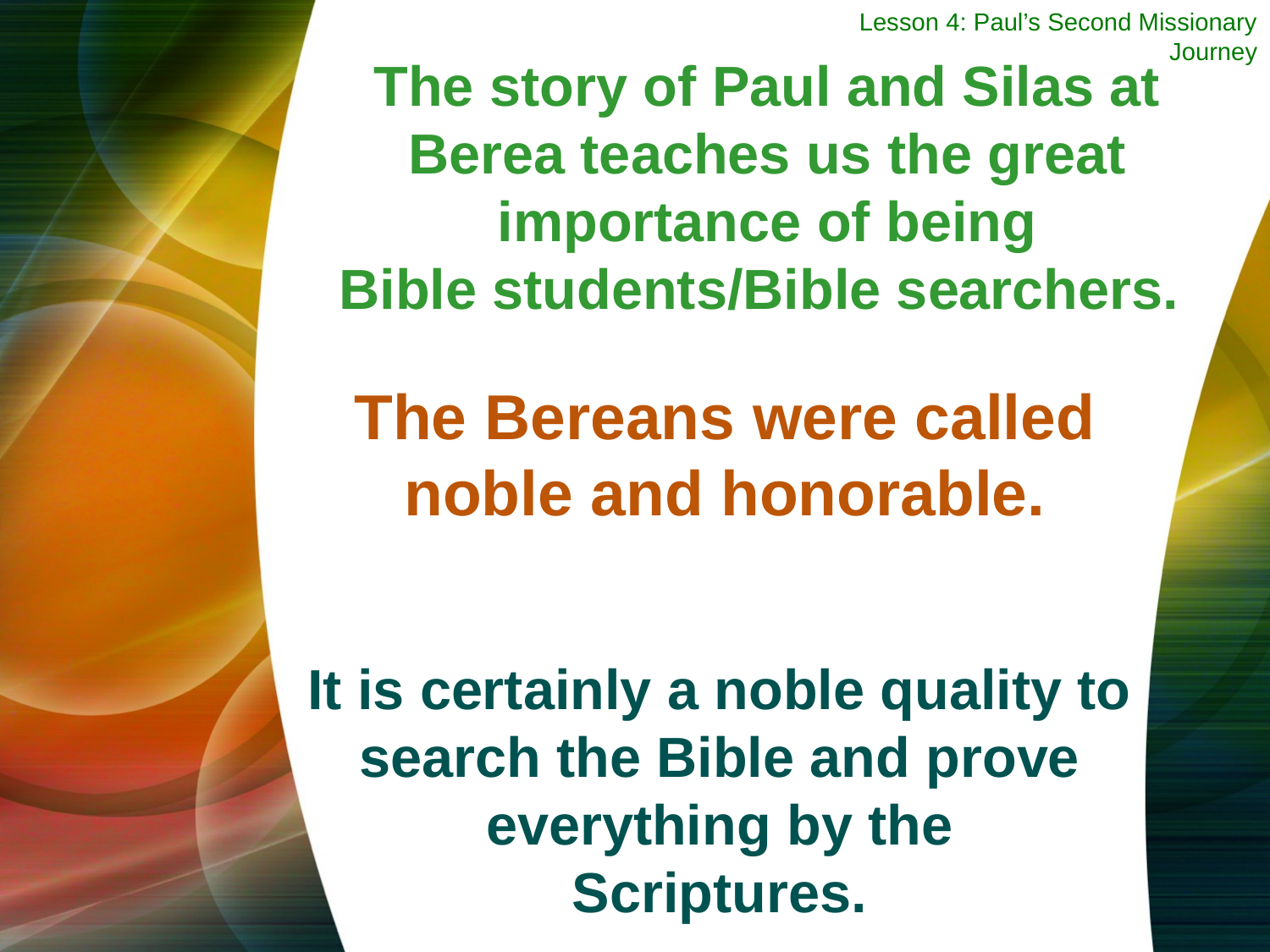

Lesson 4: Paul’s Second Missionary Journey
The story of Paul and Silas at Berea teaches us the great importance of being
Bible students/Bible searchers.
The Bereans were called noble and honorable.
It is certainly a noble quality to search the Bible and prove everything by the
Scriptures.